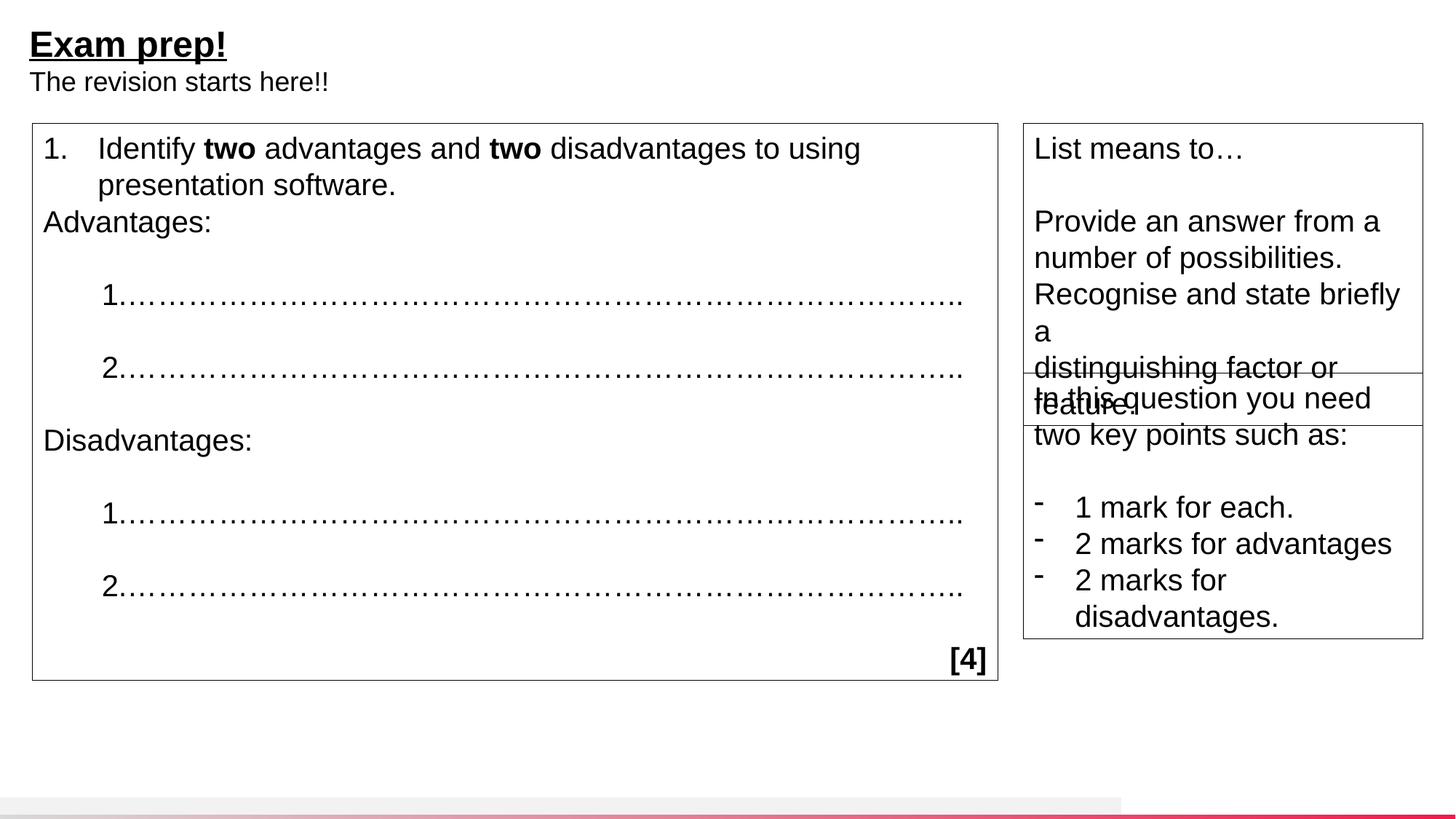

Exam prep!
The revision starts here!!
Identify two advantages and two disadvantages to using presentation software.
Advantages:
       1.………………………………………………………………………..
       2.………………………………………………………………………..
Disadvantages:
       1.………………………………………………………………………..
       2.………………………………………………………………………..
                     [4]
List means to…

Provide an answer from a number of possibilities. Recognise and state briefly a
distinguishing factor or feature.
In this question you need two key points such as:

1 mark for each.
2 marks for advantages
2 marks for disadvantages.